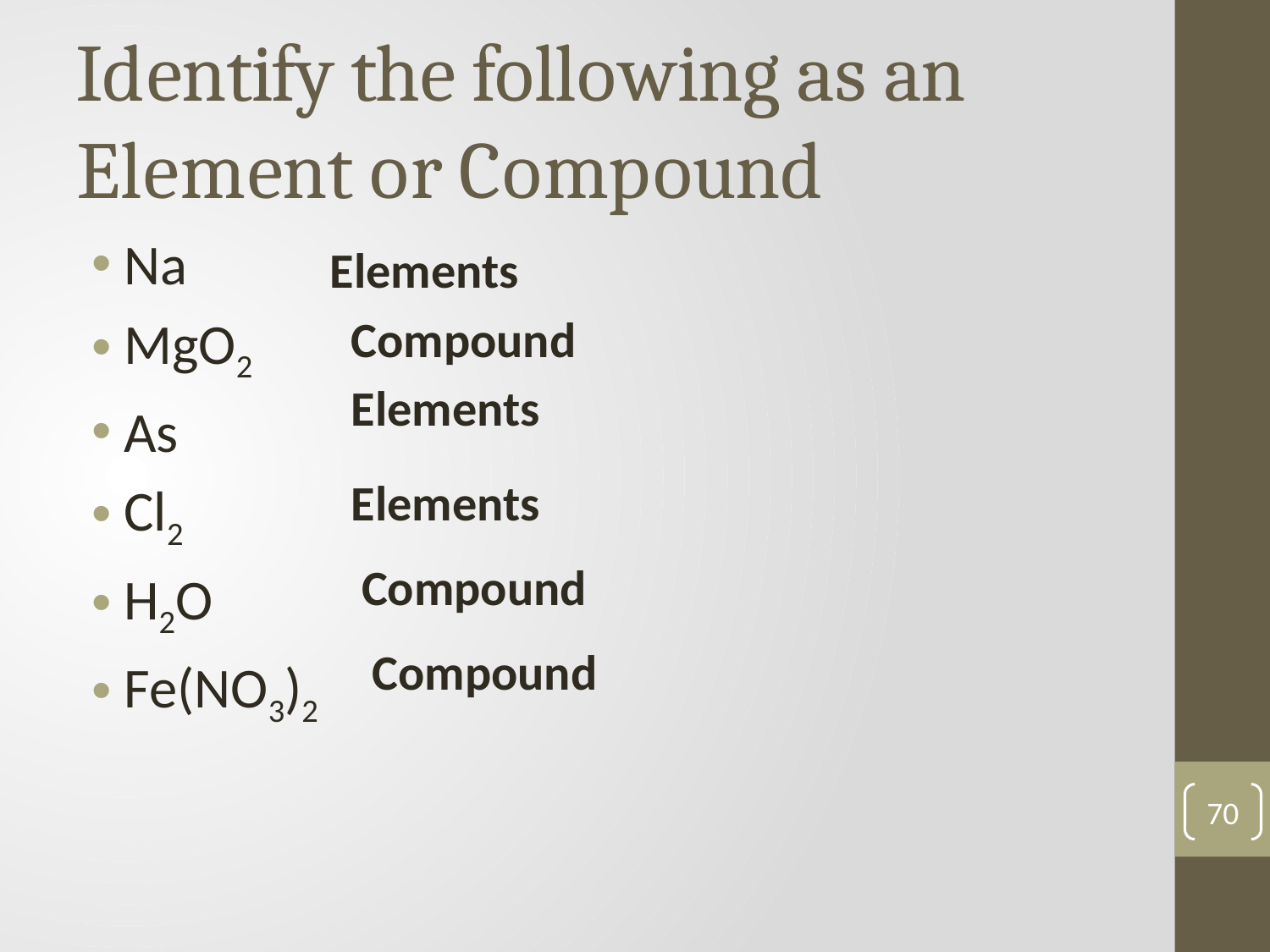

# Identify the following as an Element or Compound
Na
MgO2
As
Cl2
H2O
Fe(NO3)2
Elements
Compound
Elements
Elements
Compound
Compound
70